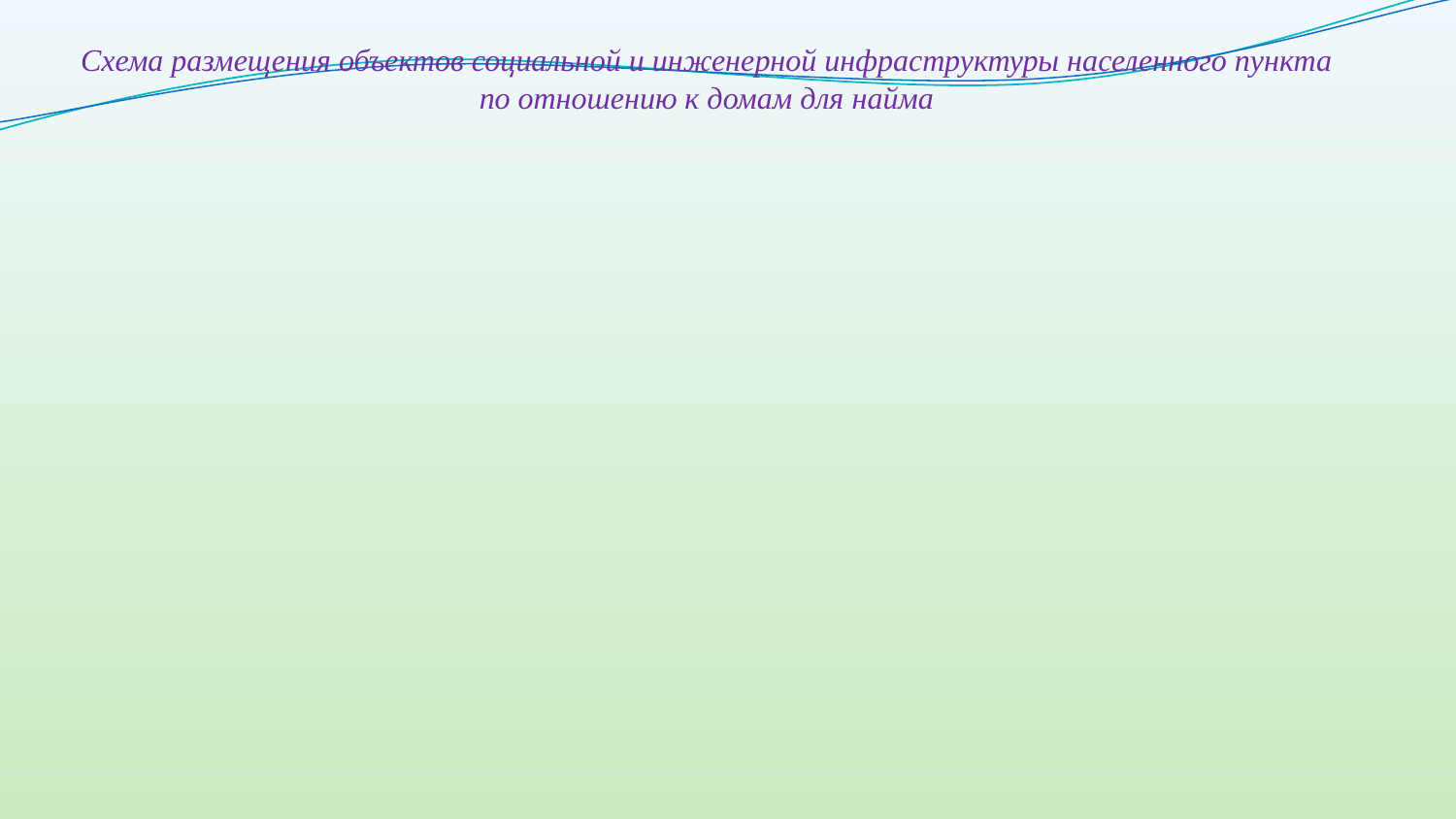

Схема размещения объектов социальной и инженерной инфраструктуры населенного пункта по отношению к домам для найма